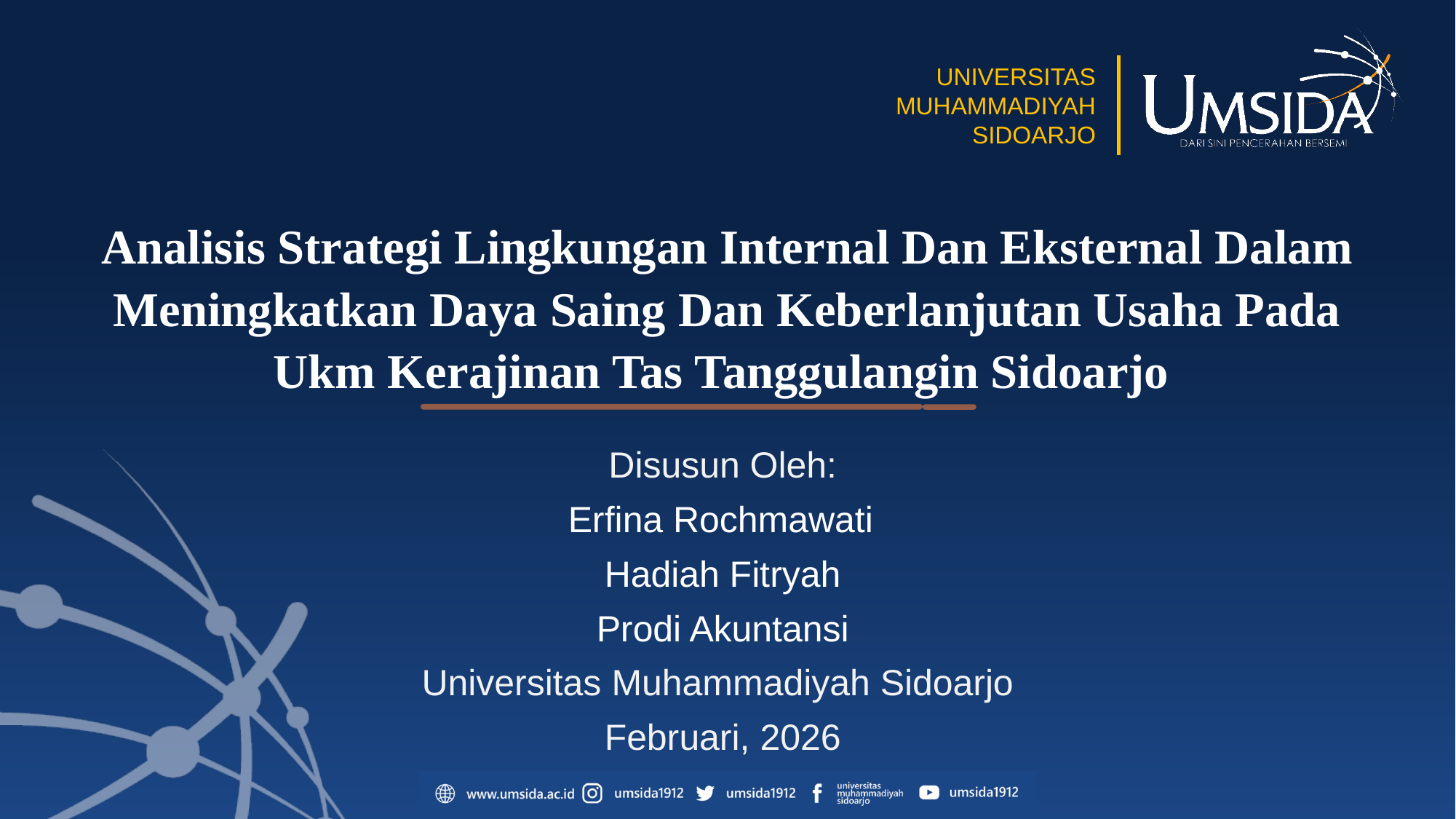

# Analisis Strategi Lingkungan Internal Dan Eksternal Dalam Meningkatkan Daya Saing Dan Keberlanjutan Usaha Pada Ukm Kerajinan Tas Tanggulangin Sidoarjo

Disusun Oleh:
Erfina Rochmawati
Hadiah Fitryah
Prodi Akuntansi
Universitas Muhammadiyah Sidoarjo
Februari, 2026